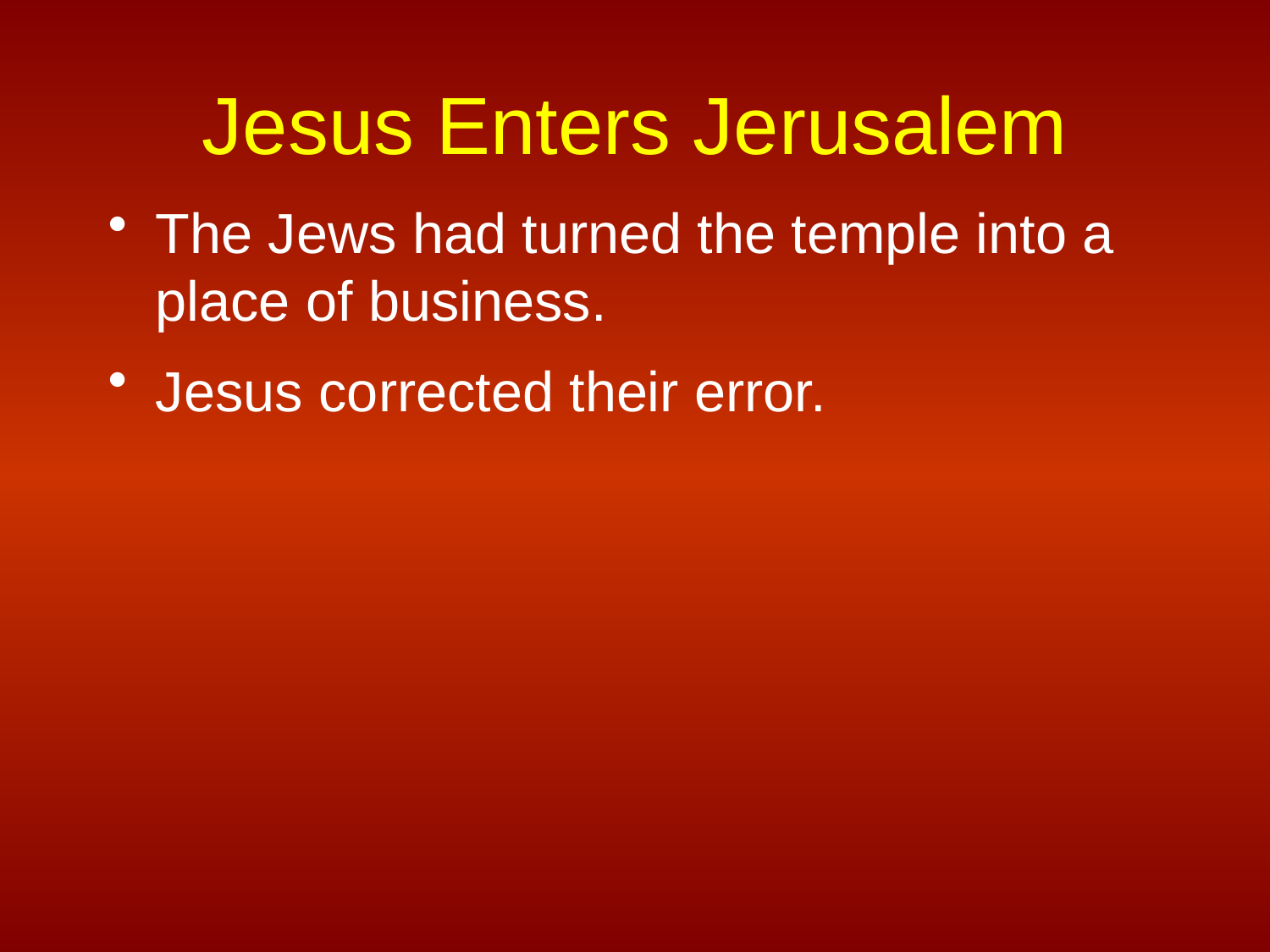

# Jesus Enters Jerusalem
The Jews had turned the temple into a place of business.
Jesus corrected their error.